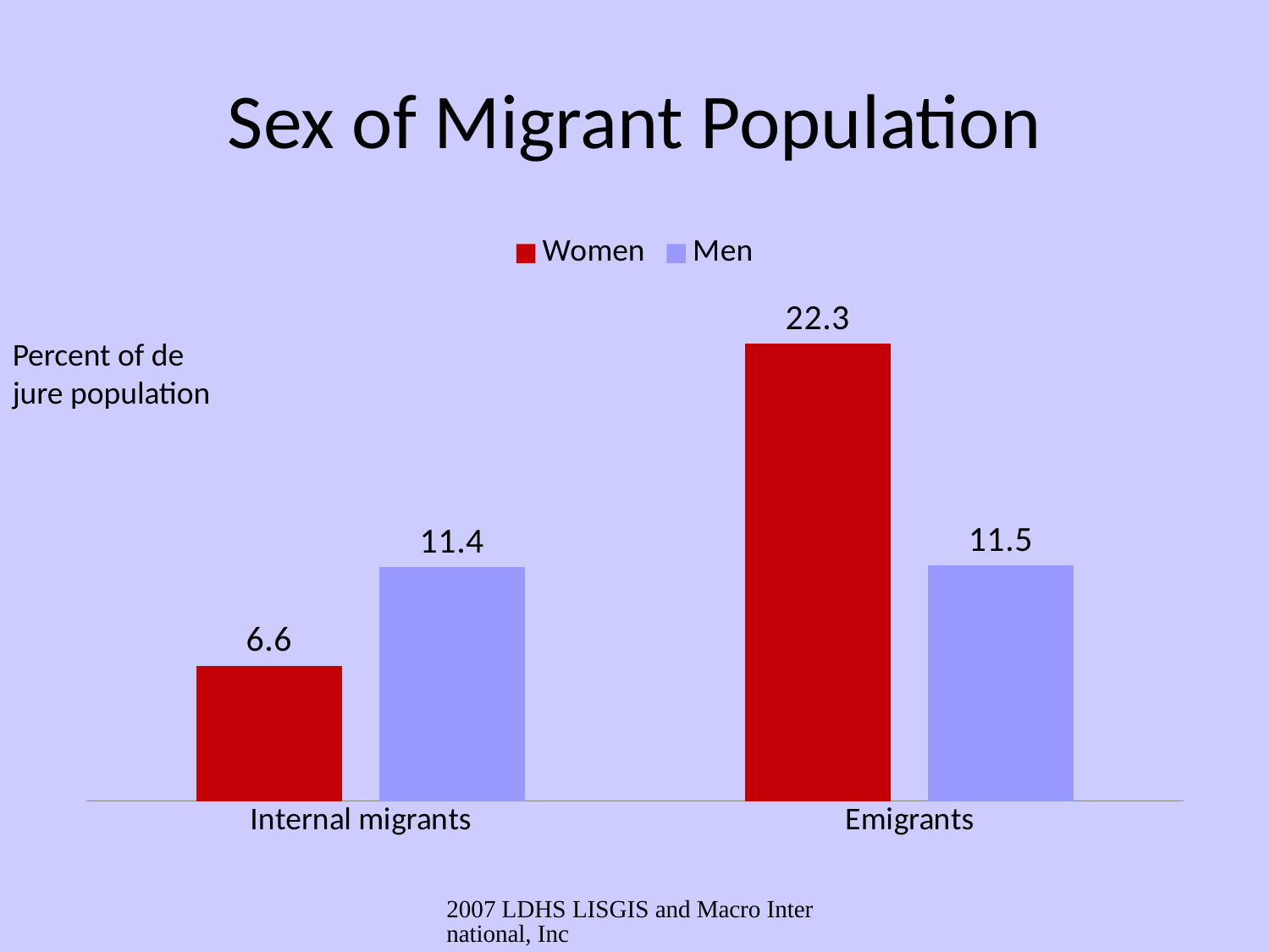

# Sex of Migrant Population

### Chart

| Category | Women | Men |
|---|---|---|
| Internal migrants | 6.6 | 11.4 |
| Emigrants | 22.3 | 11.5 |
Percent of de jure population
2007 LDHS LISGIS and Macro International, Inc